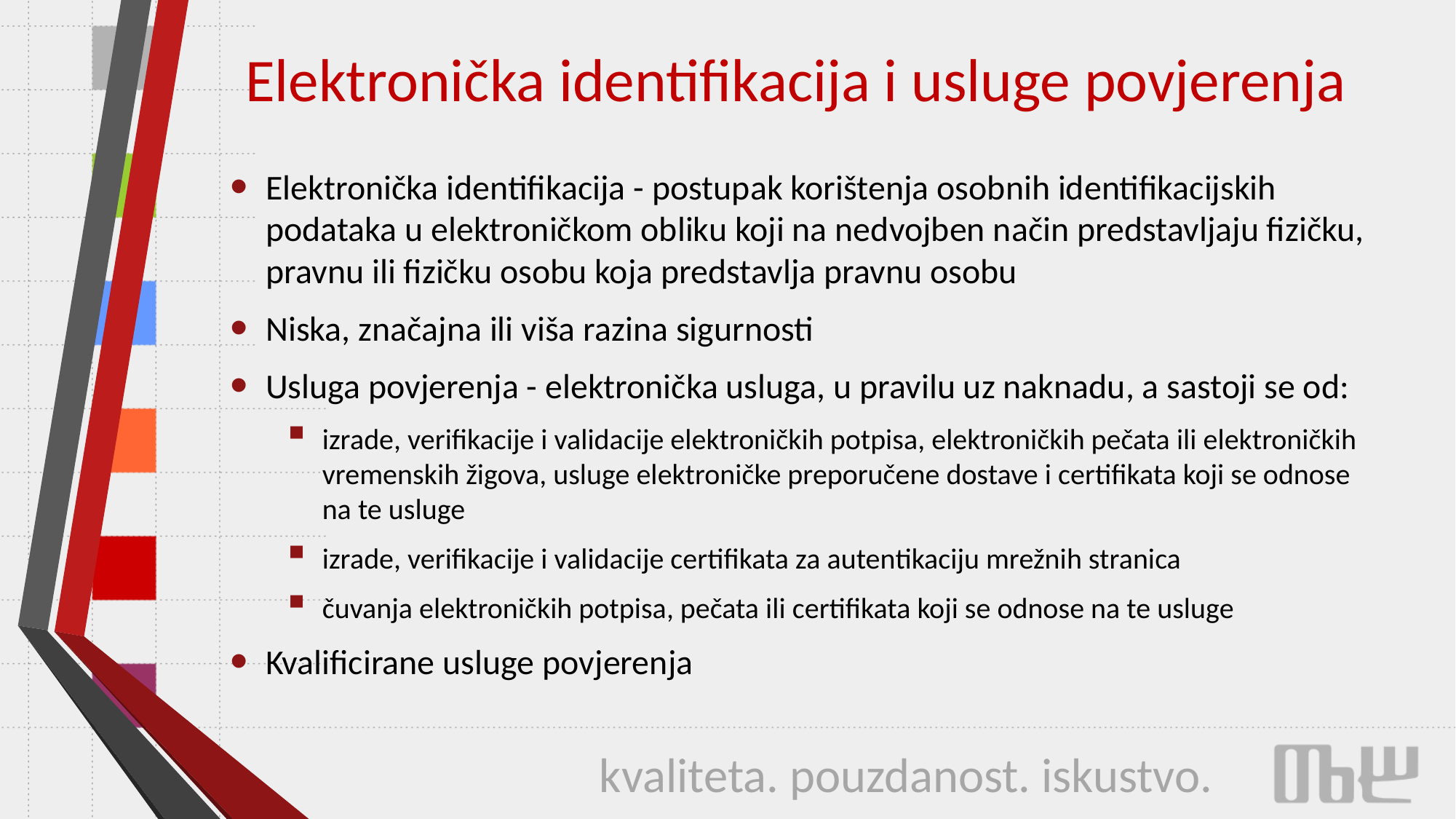

# Elektronička identifikacija i usluge povjerenja
Elektronička identifikacija - postupak korištenja osobnih identifikacijskih podataka u elektroničkom obliku koji na nedvojben način predstavljaju fizičku, pravnu ili fizičku osobu koja predstavlja pravnu osobu
Niska, značajna ili viša razina sigurnosti
Usluga povjerenja - elektronička usluga, u pravilu uz naknadu, a sastoji se od:
izrade, verifikacije i validacije elektroničkih potpisa, elektroničkih pečata ili elektroničkih vremenskih žigova, usluge elektroničke preporučene dostave i certifikata koji se odnose na te usluge
izrade, verifikacije i validacije certifikata za autentikaciju mrežnih stranica
čuvanja elektroničkih potpisa, pečata ili certifikata koji se odnose na te usluge
Kvalificirane usluge povjerenja
kvaliteta. pouzdanost. iskustvo.